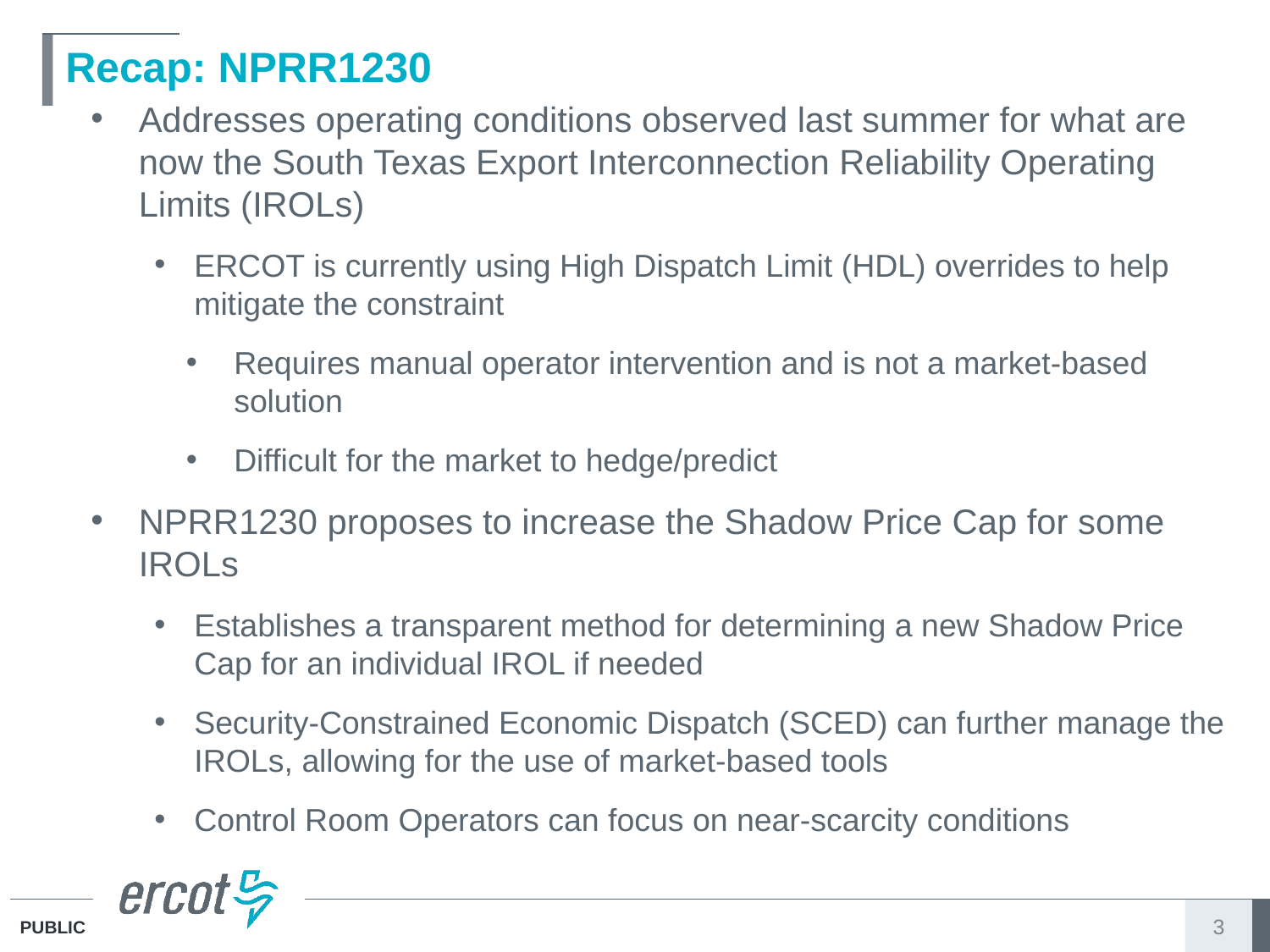

# Recap: NPRR1230
Addresses operating conditions observed last summer for what are now the South Texas Export Interconnection Reliability Operating Limits (IROLs)
ERCOT is currently using High Dispatch Limit (HDL) overrides to help mitigate the constraint
Requires manual operator intervention and is not a market-based solution
Difficult for the market to hedge/predict
NPRR1230 proposes to increase the Shadow Price Cap for some IROLs
Establishes a transparent method for determining a new Shadow Price Cap for an individual IROL if needed
Security-Constrained Economic Dispatch (SCED) can further manage the IROLs, allowing for the use of market-based tools
Control Room Operators can focus on near-scarcity conditions

3